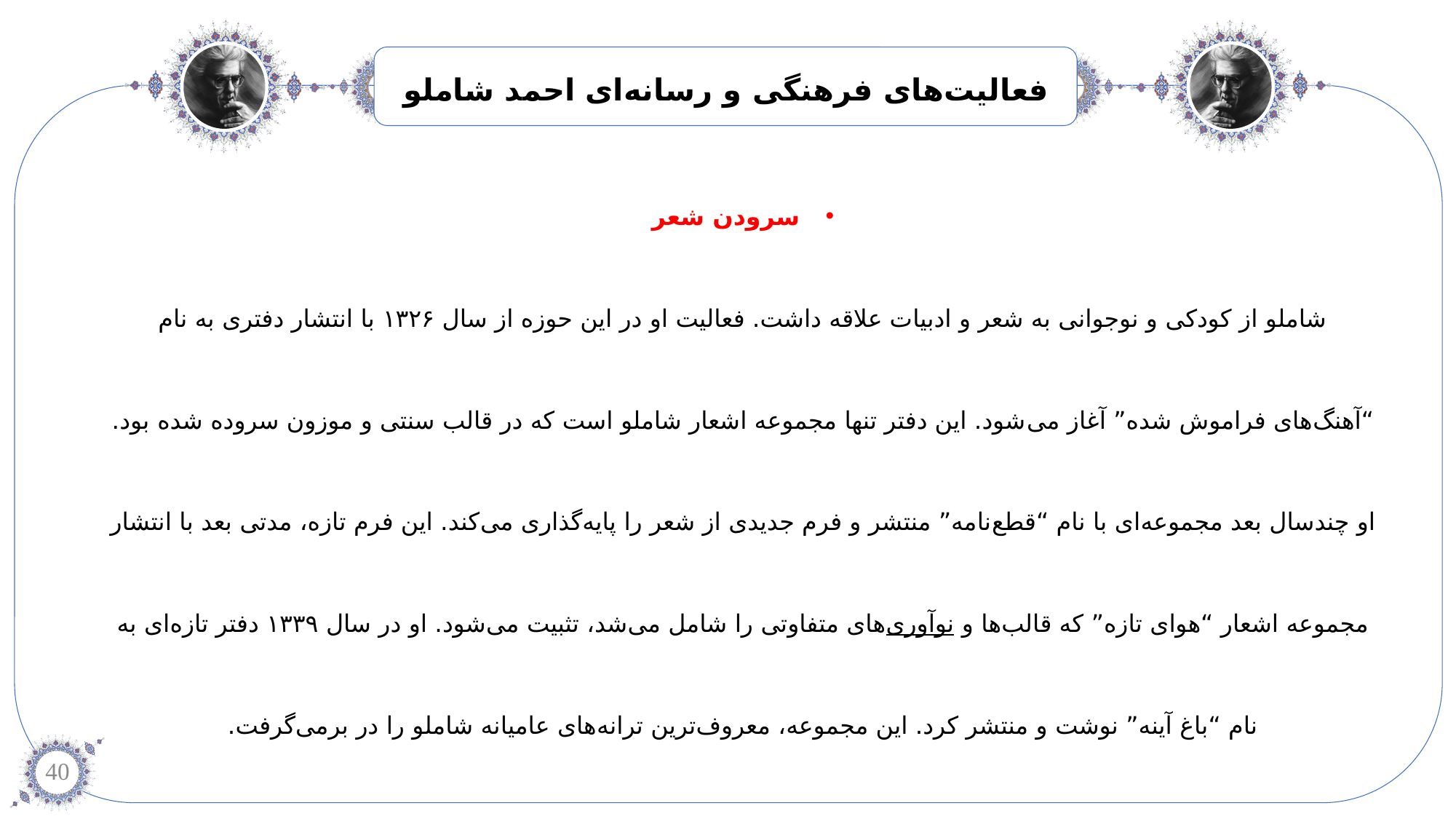

فعالیت‌های فرهنگی و رسانه‌ای احمد شاملو
سرودن شعر
شاملو از کودکی و نوجوانی به شعر و ادبیات علاقه داشت. فعالیت او در این حوزه از سال ۱۳۲۶ با انتشار دفتری به نام “آهنگ‌های فراموش شده” آغاز می‌شود. این دفتر تنها مجموعه اشعار شاملو است که در قالب سنتی و موزون سروده شده‌ بود. او چندسال بعد مجموعه‌ای با نام “قطع‌نامه” منتشر و فرم جدیدی از شعر را پایه‌گذاری می‌کند. این فرم تازه، مدتی بعد با انتشار مجموعه اشعار “هوای تازه” که قالب‌ها و نوآوری‌های متفاوتی را شامل می‌شد، تثبیت می‌شود. او در سال ۱۳۳۹ دفتر تازه‌ای به نام “باغ آینه” نوشت و منتشر کرد. این مجموعه، معروف‌ترین ترانه‌های عامیانه شاملو را در برمی‌گرفت.
40